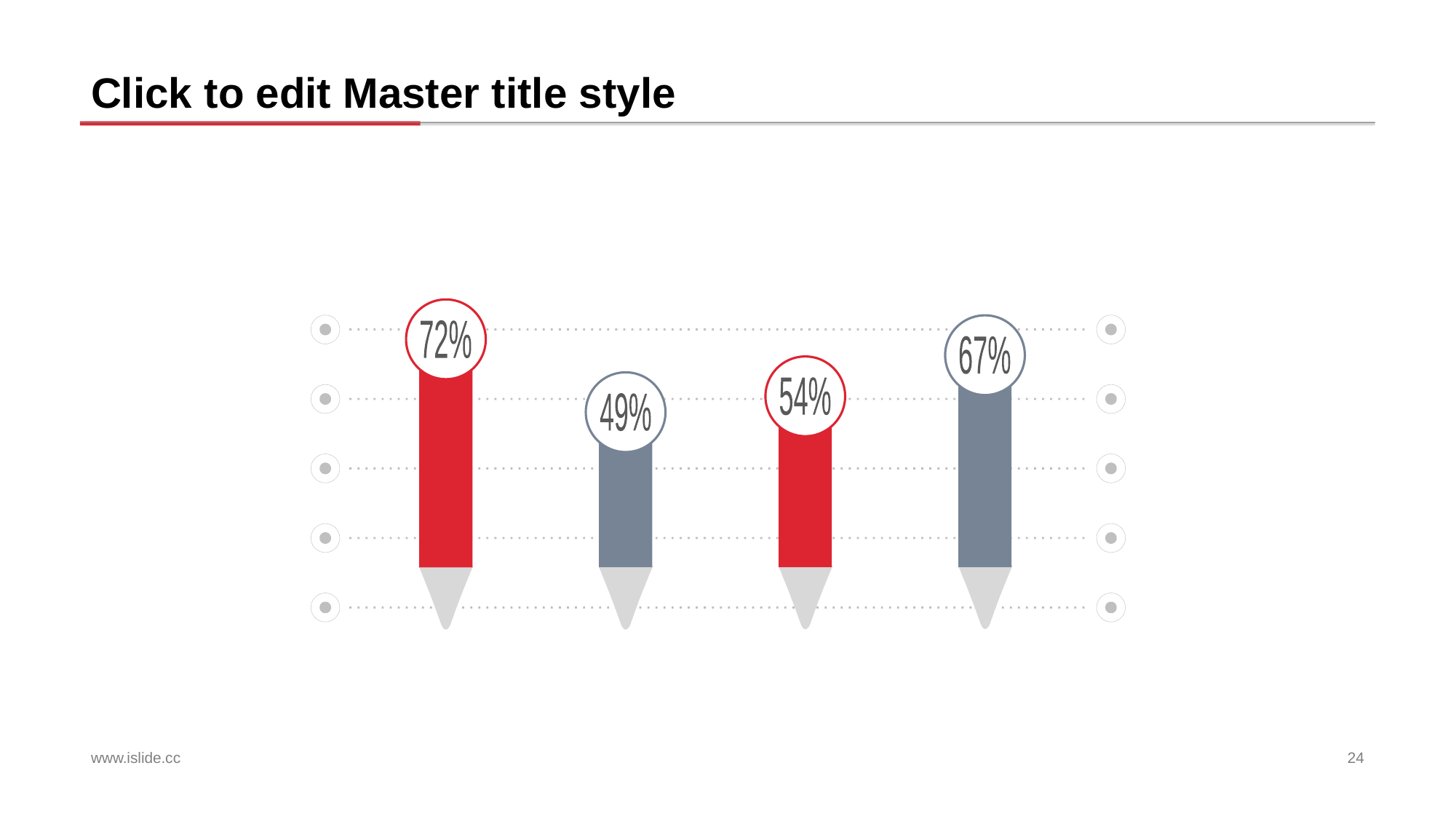

# Click to edit Master title style

72%
67%

54%

49%

www.islide.cc
24